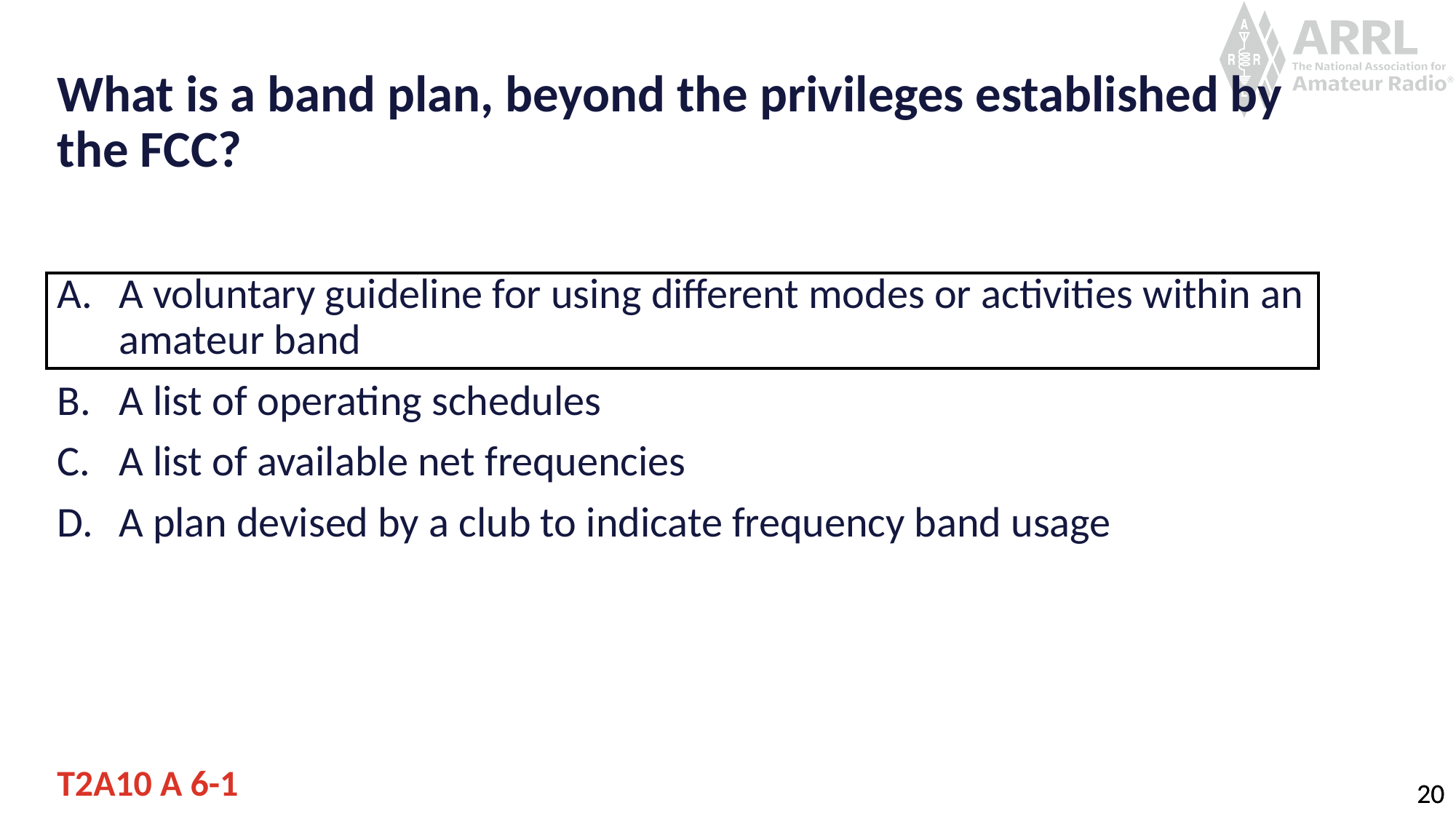

# What is a band plan, beyond the privileges established by the FCC?
A voluntary guideline for using different modes or activities within an amateur band
A list of operating schedules
A list of available net frequencies
A plan devised by a club to indicate frequency band usage

T2A10 A 6-1